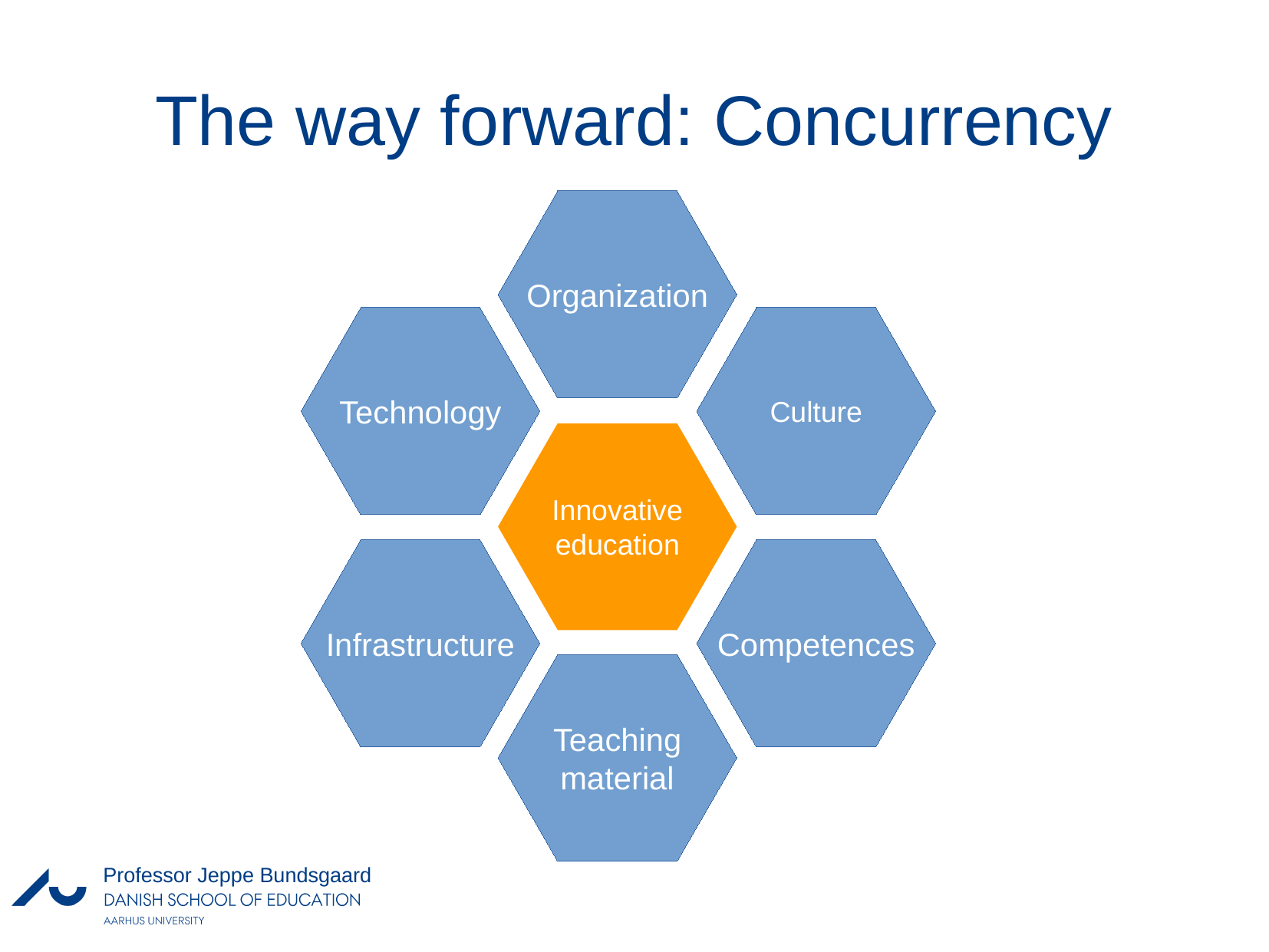

The way forward: Concurrency
Organization
Technology
Culture
Innovative
education
Infrastructure
Competences
Teaching
material